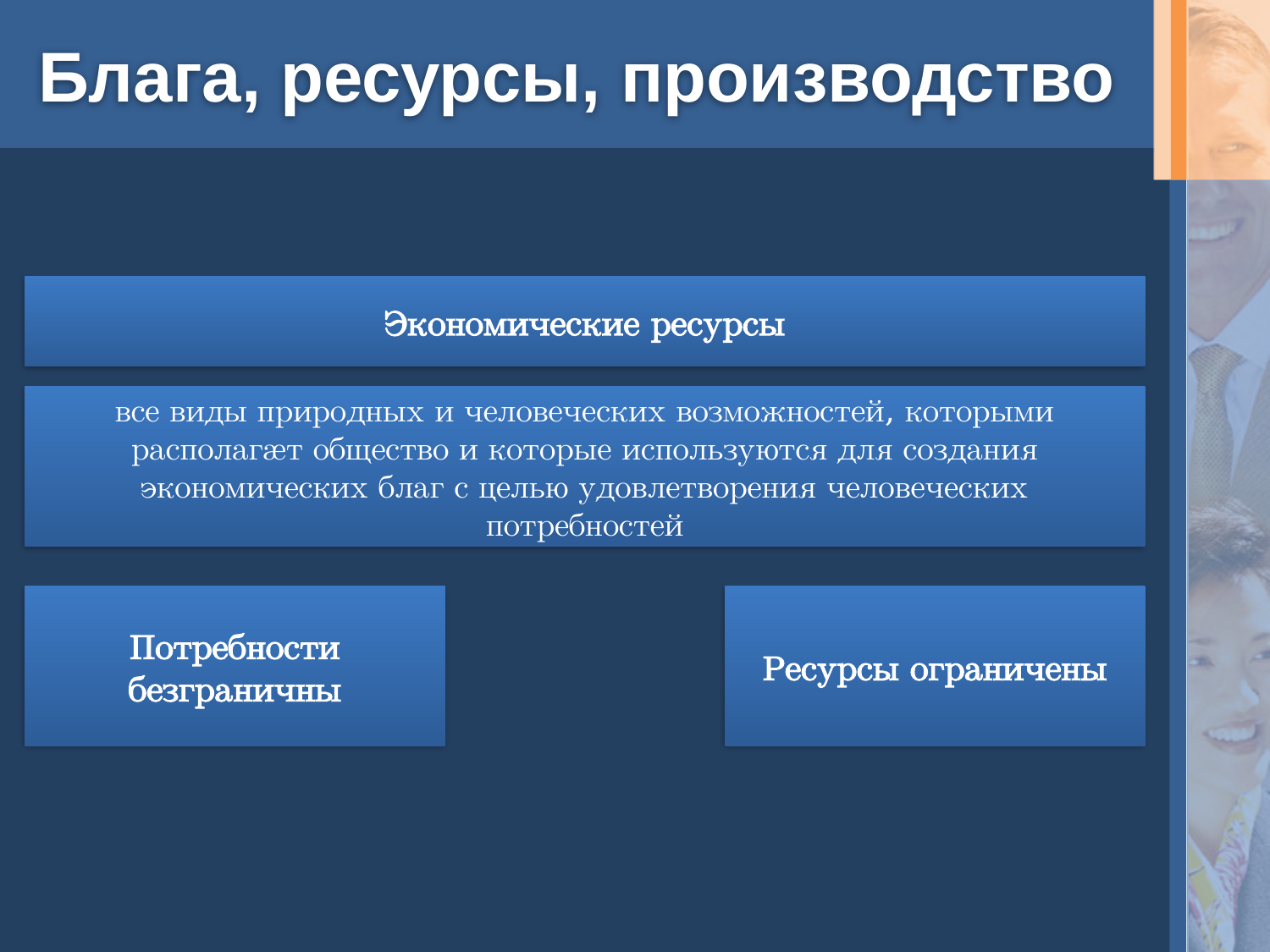

# Блага, ресурсы, производство
Экономические ресурсы
все виды природных и человеческих возможностей, которыми располагает общество и которые используются для создания экономических благ с целью удовлетворения человеческих потребностей
Потребности безграничны
Ресурсы ограничены